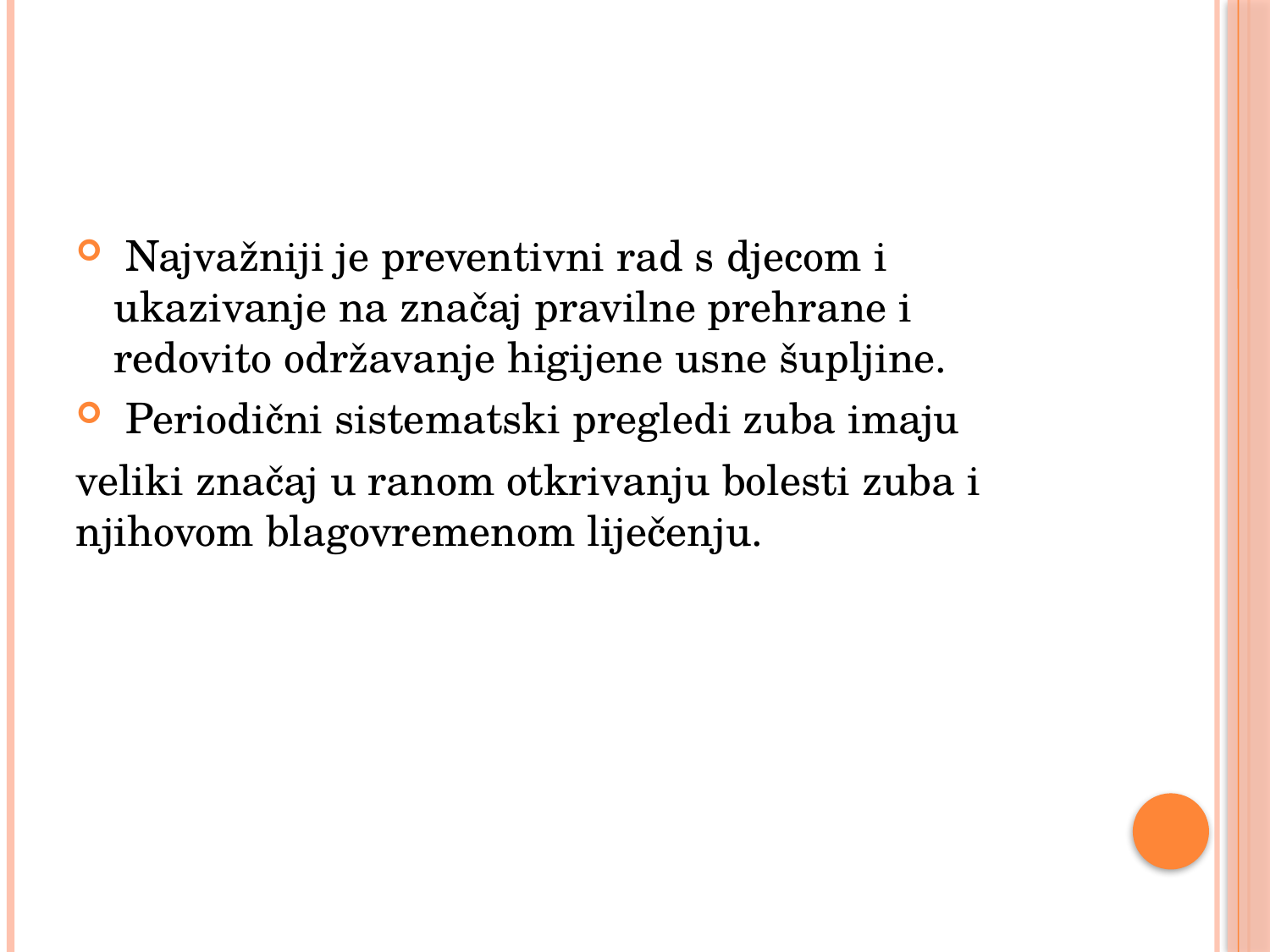

#
 Najvažniji je preventivni rad s djecom i ukazivanje na značaj pravilne prehrane i  redovito održavanje higijene usne šupljine.
 Periodični sistematski pregledi zuba imaju
veliki značaj u ranom otkrivanju bolesti zuba i  njihovom blagovremenom liječenju.